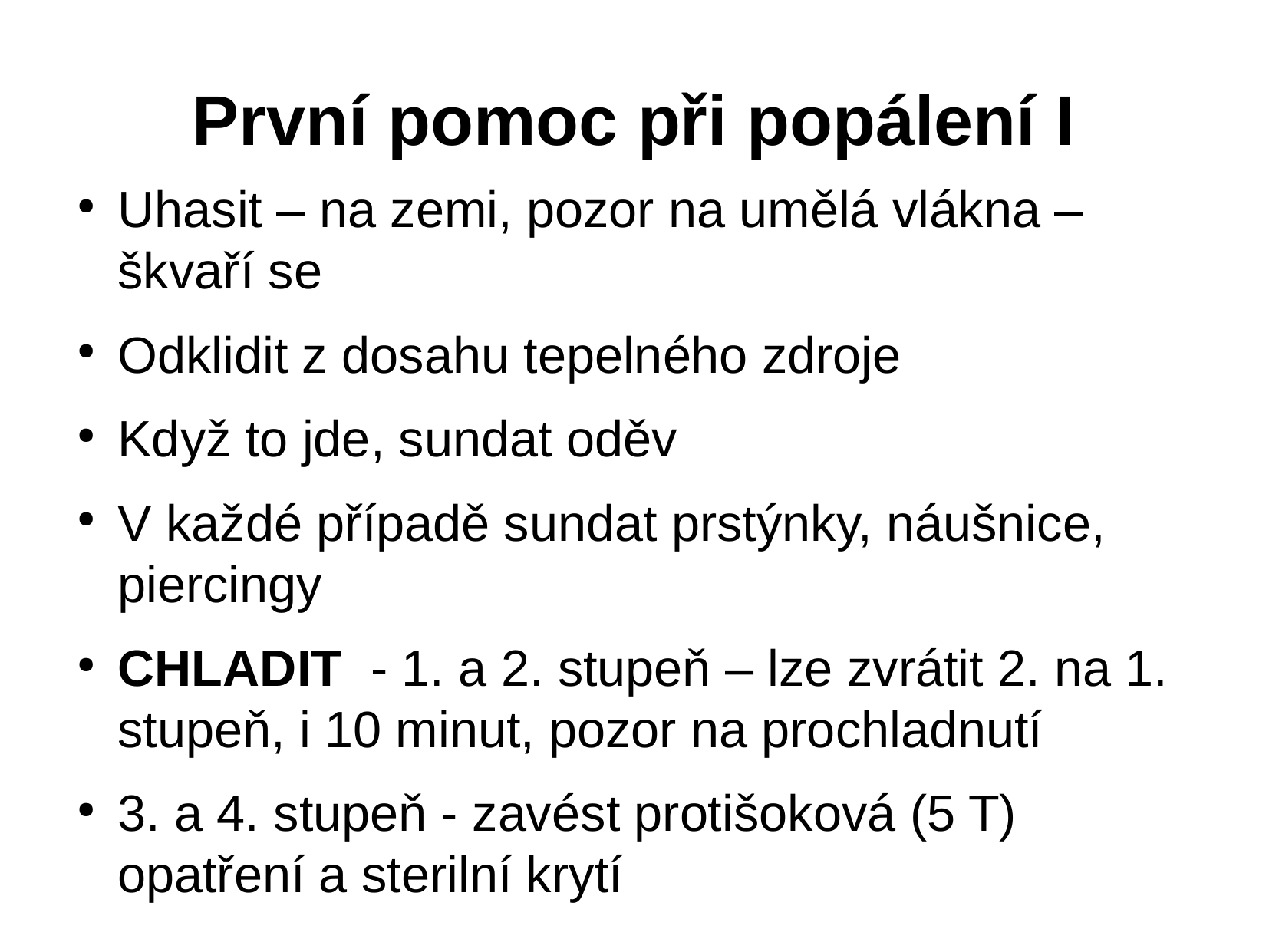

# První pomoc při popálení I
Uhasit – na zemi, pozor na umělá vlákna – škvaří se
Odklidit z dosahu tepelného zdroje
Když to jde, sundat oděv
V každé případě sundat prstýnky, náušnice, piercingy
CHLADIT  - 1. a 2. stupeň – lze zvrátit 2. na 1. stupeň, i 10 minut, pozor na prochladnutí
3. a 4. stupeň - zavést protišoková (5 T) opatření a sterilní krytí